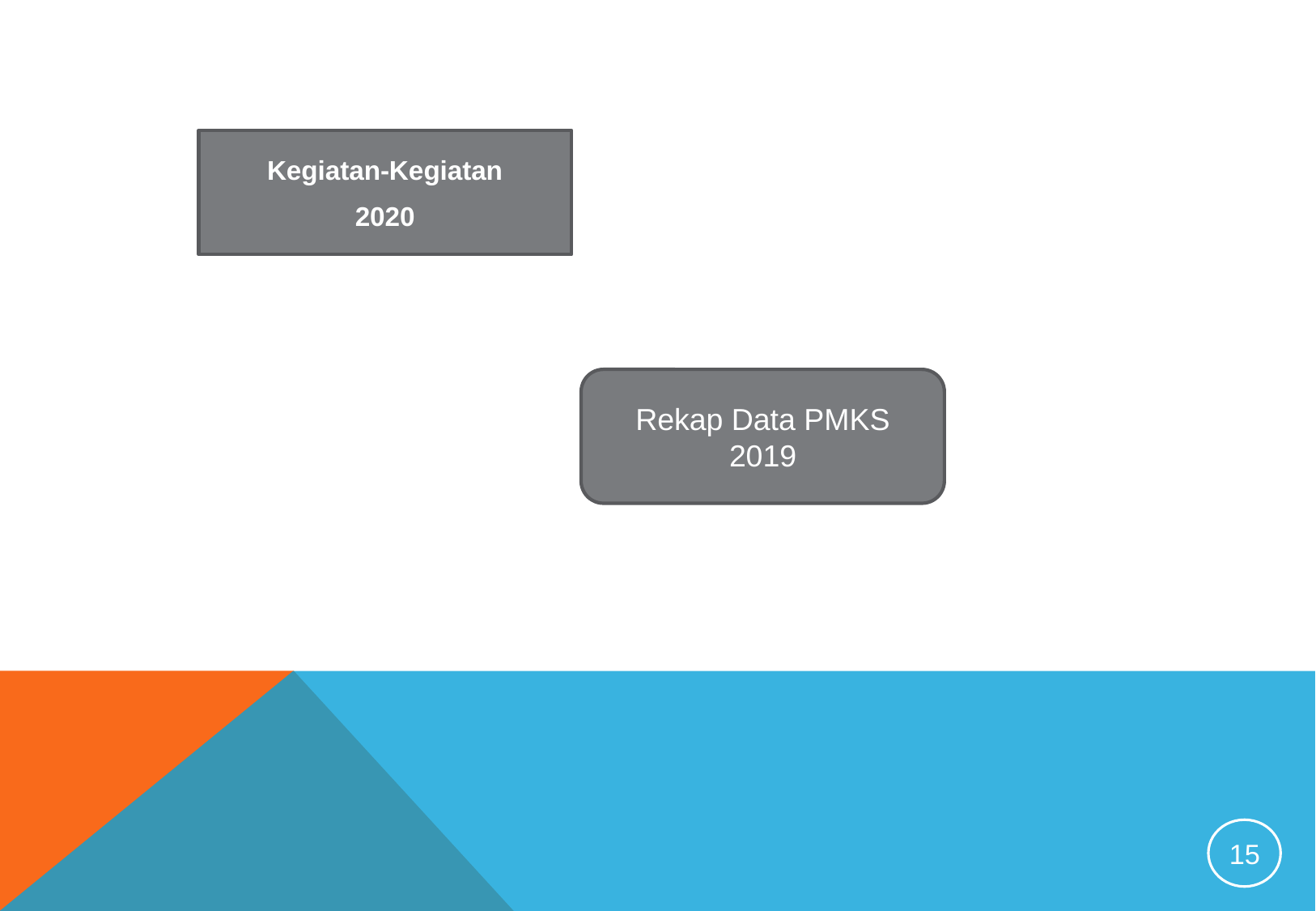

Kegiatan-Kegiatan
2020
Rekap Data PMKS 2019
15